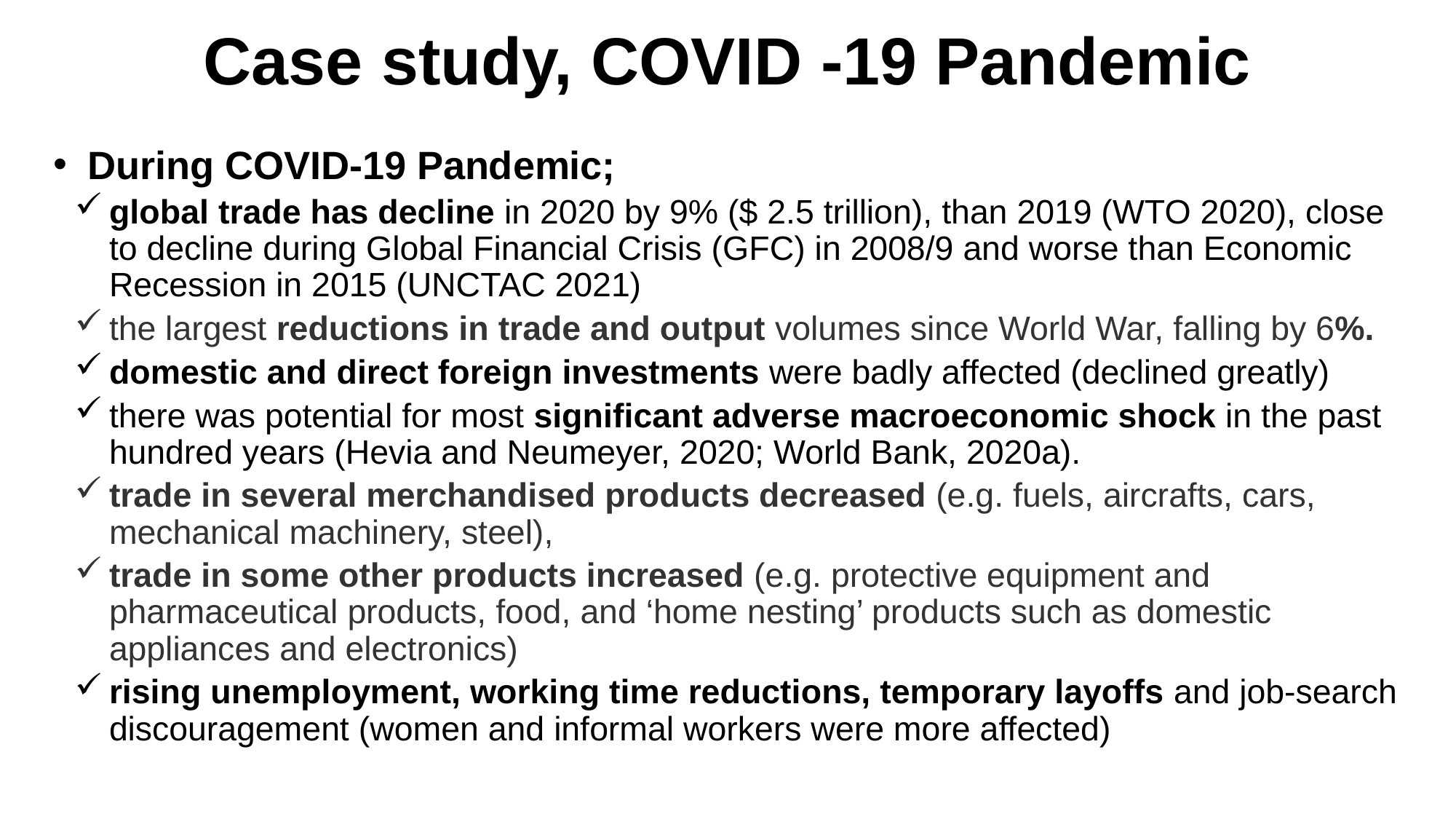

# Case study, COVID -19 Pandemic
During COVID-19 Pandemic;
global trade has decline in 2020 by 9% ($ 2.5 trillion), than 2019 (WTO 2020), close to decline during Global Financial Crisis (GFC) in 2008/9 and worse than Economic Recession in 2015 (UNCTAC 2021)
the largest reductions in trade and output volumes since World War, falling by 6%.
domestic and direct foreign investments were badly affected (declined greatly)
there was potential for most significant adverse macroeconomic shock in the past hundred years (Hevia and Neumeyer, 2020; World Bank, 2020a).
trade in several merchandised products decreased (e.g. fuels, aircrafts, cars, mechanical machinery, steel),
trade in some other products increased (e.g. protective equipment and pharmaceutical products, food, and ‘home nesting’ products such as domestic appliances and electronics)
rising unemployment, working time reductions, temporary layoffs and job-search discouragement (women and informal workers were more affected)